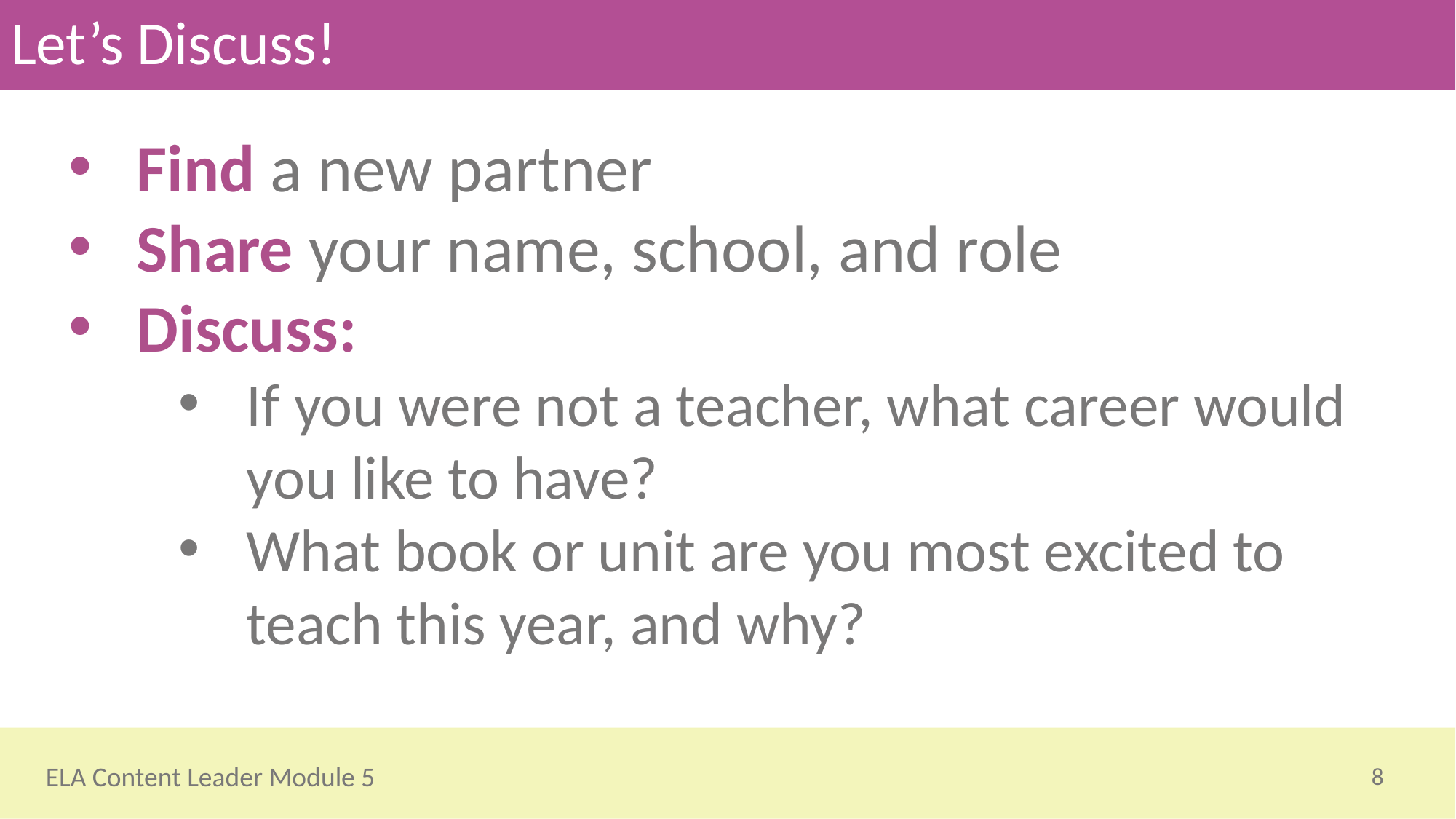

# Let’s Discuss!
Find a new partner
Share your name, school, and role
Discuss:
If you were not a teacher, what career would you like to have?
What book or unit are you most excited to teach this year, and why?
8